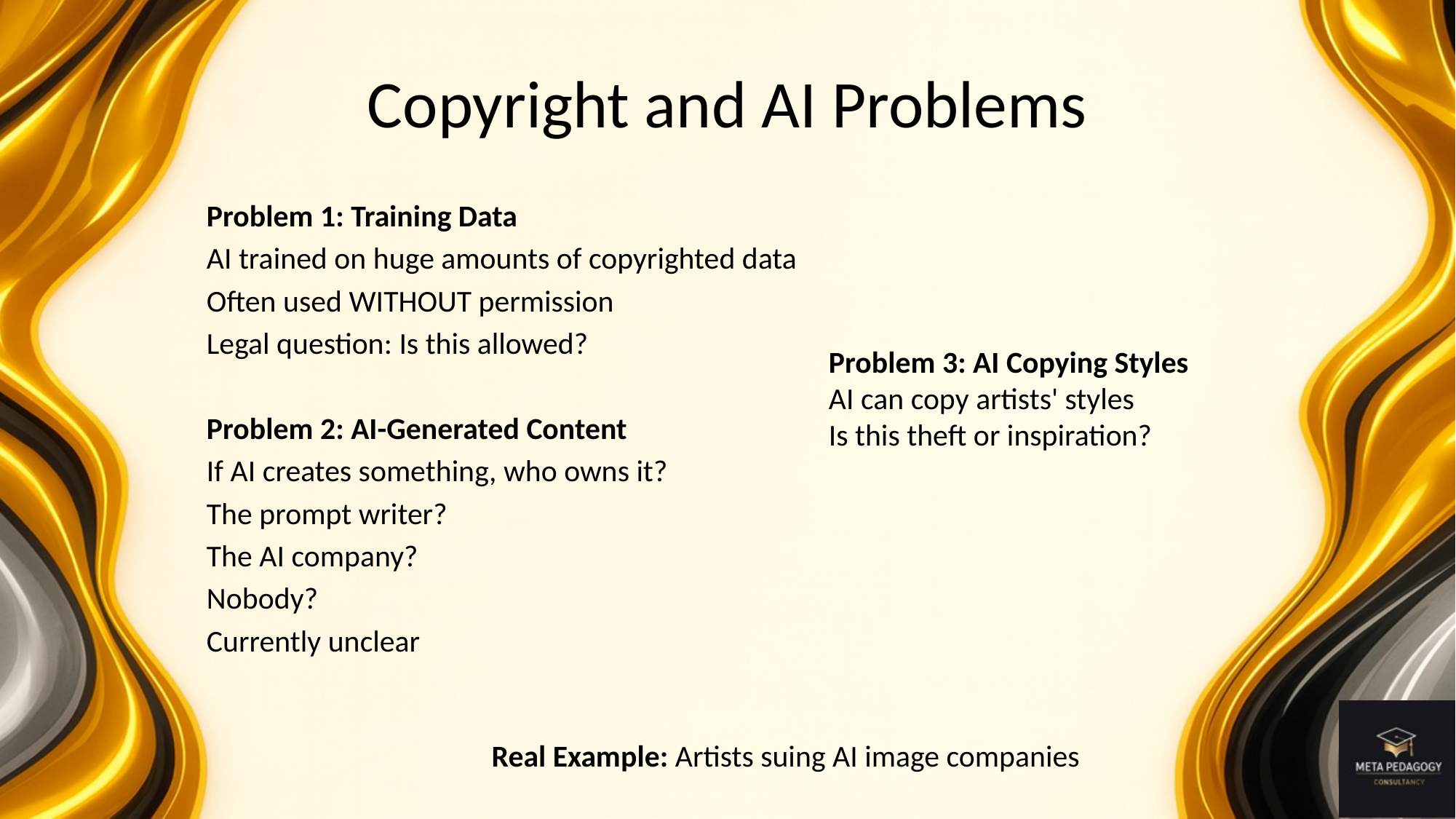

# Copyright and AI Problems
Problem 1: Training Data
AI trained on huge amounts of copyrighted data
Often used WITHOUT permission
Legal question: Is this allowed?

Problem 2: AI-Generated Content
If AI creates something, who owns it?
The prompt writer?
The AI company?
Nobody?
Currently unclear

Problem 3: AI Copying Styles
AI can copy artists' styles
Is this theft or inspiration?

Real Example: Artists suing AI image companies